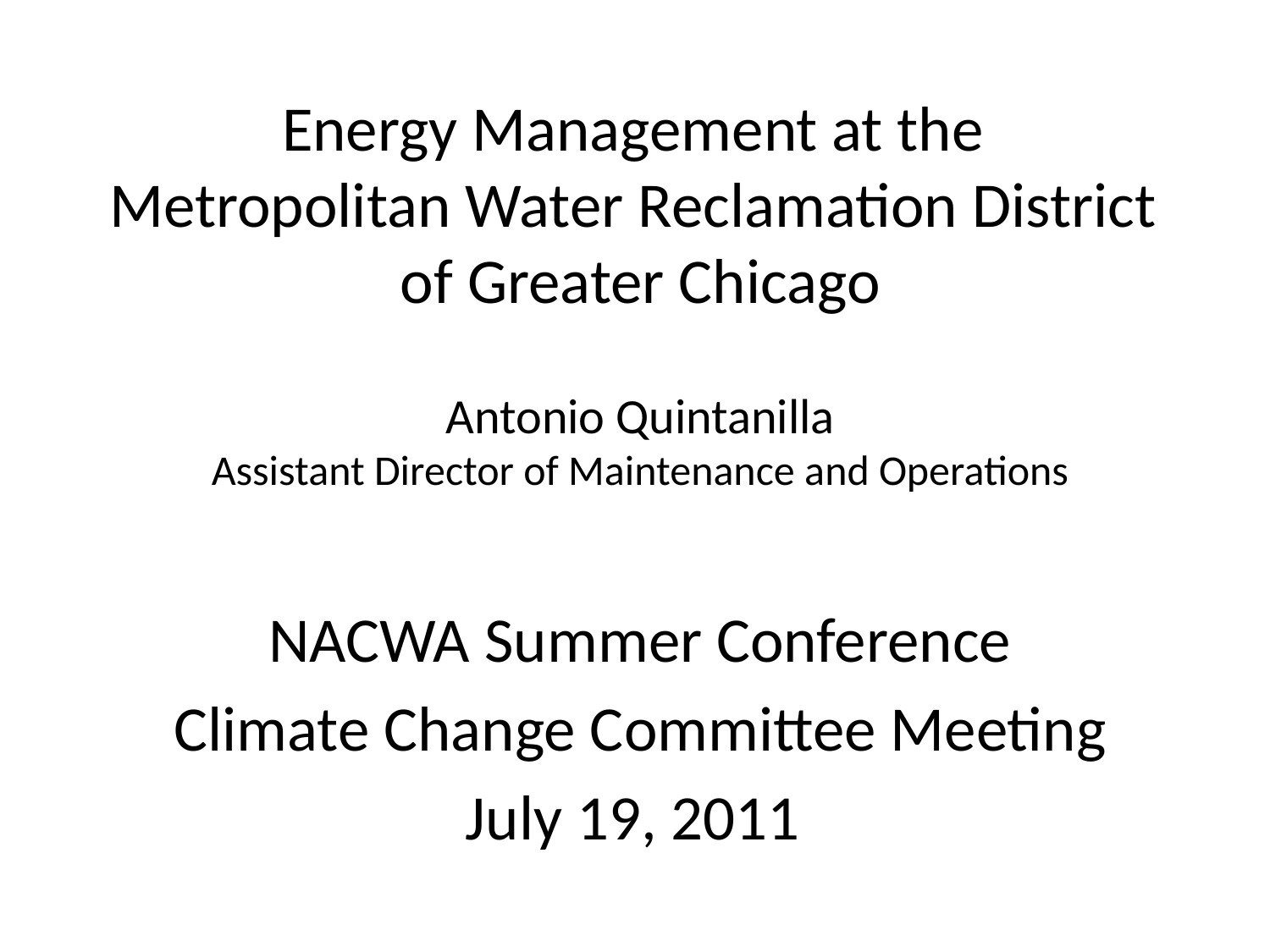

# Energy Management at the Metropolitan Water Reclamation District of Greater Chicago Antonio Quintanilla Assistant Director of Maintenance and Operations
NACWA Summer Conference
Climate Change Committee Meeting
July 19, 2011